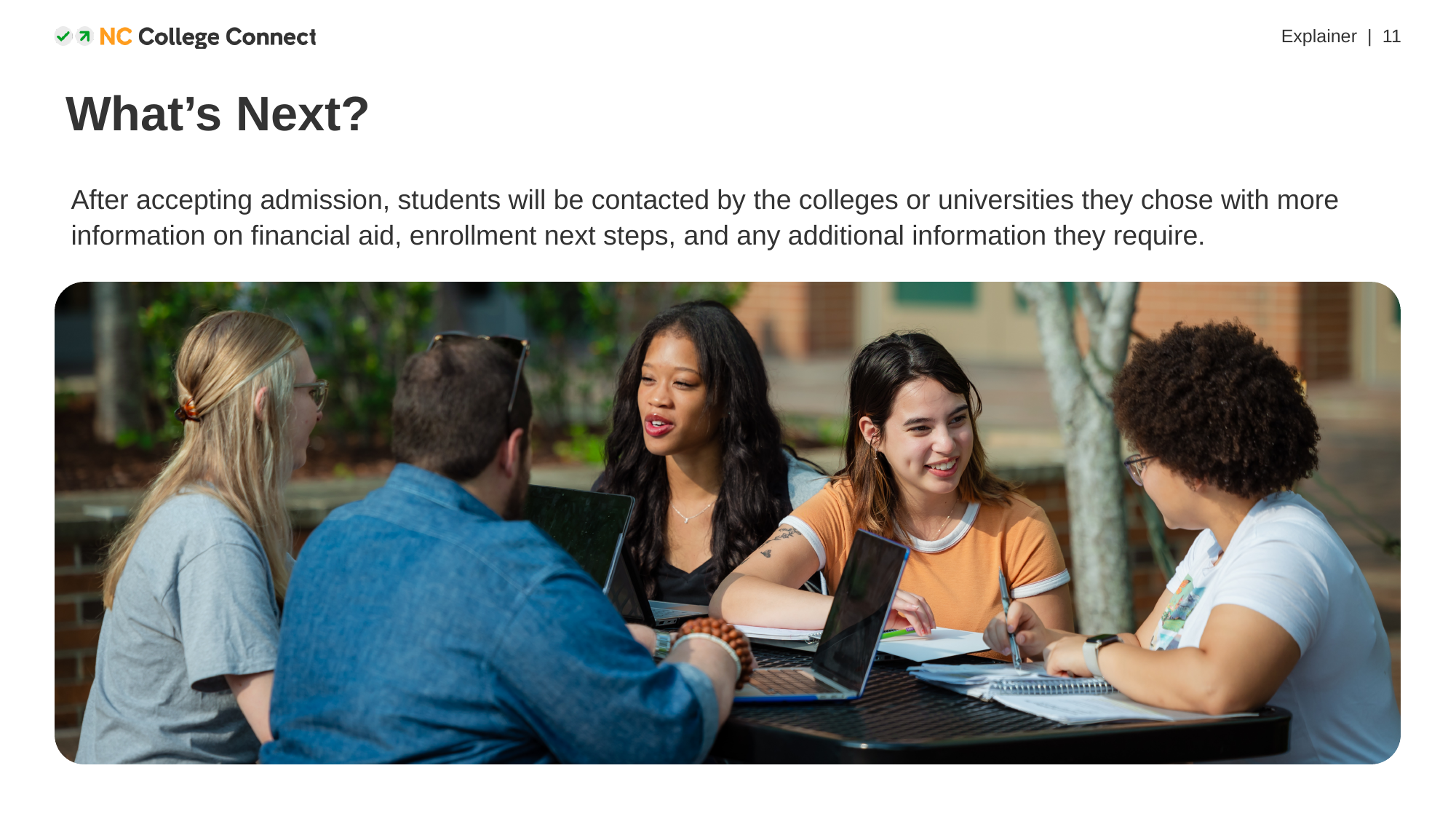

# What’s Next?
After accepting admission, students will be contacted by the colleges or universities they chose with more information on financial aid, enrollment next steps, and any additional information they require.